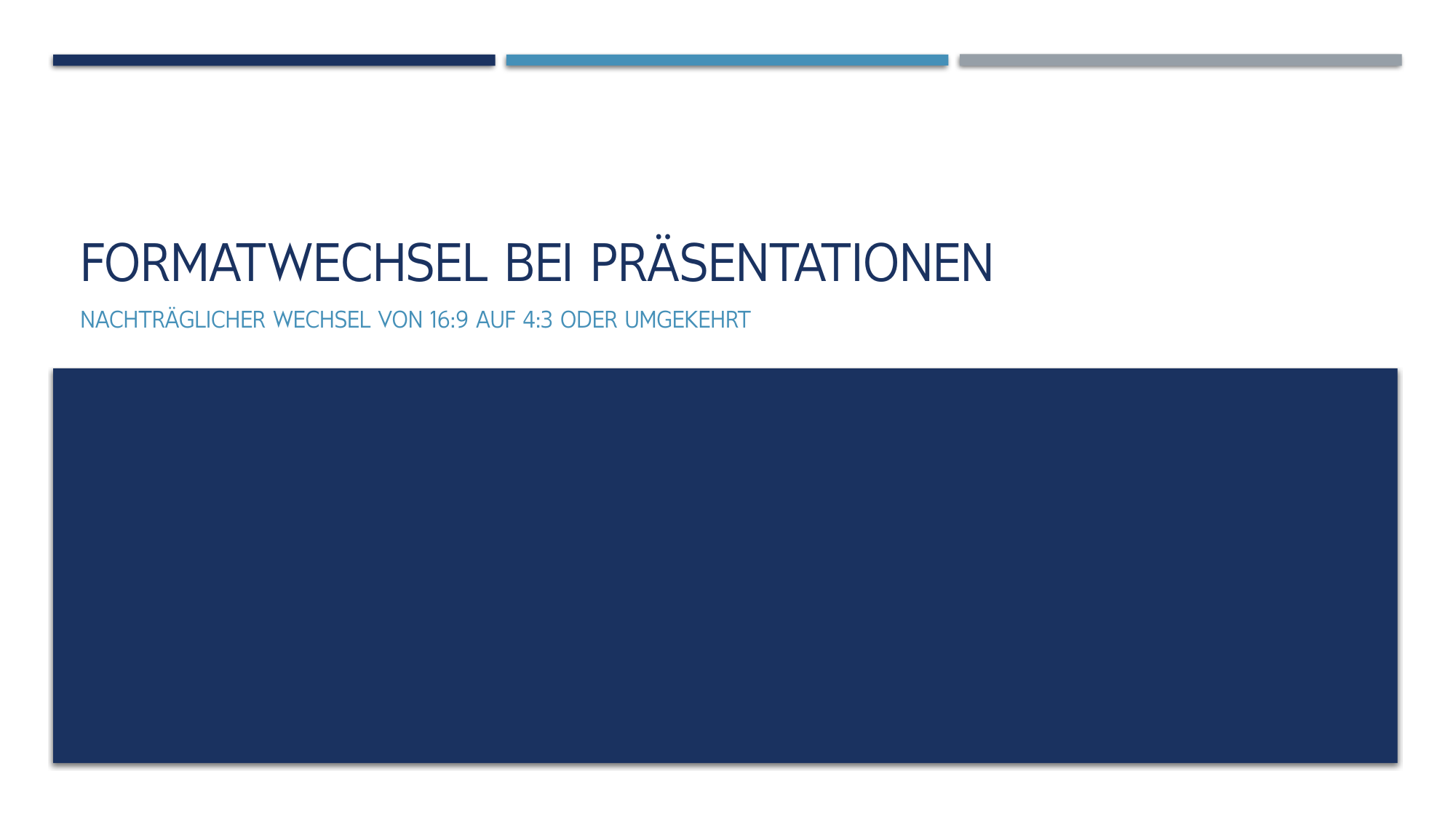

# Formatwechsel bei Präsentationen
Nachträglicher Wechsel von 16:9 auf 4:3 oder umgekehrt